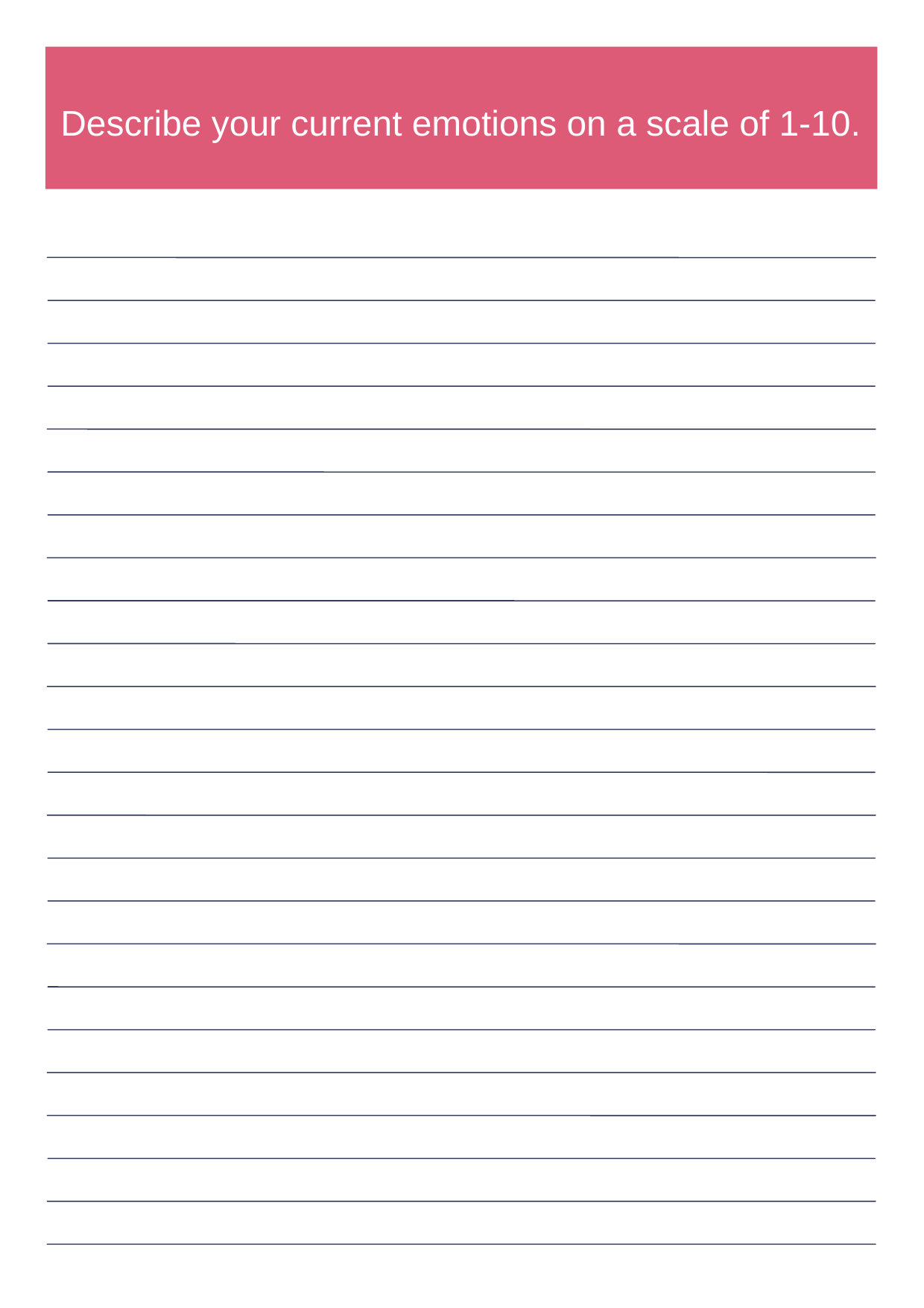

Describe your current emotions on a scale of 1-10.